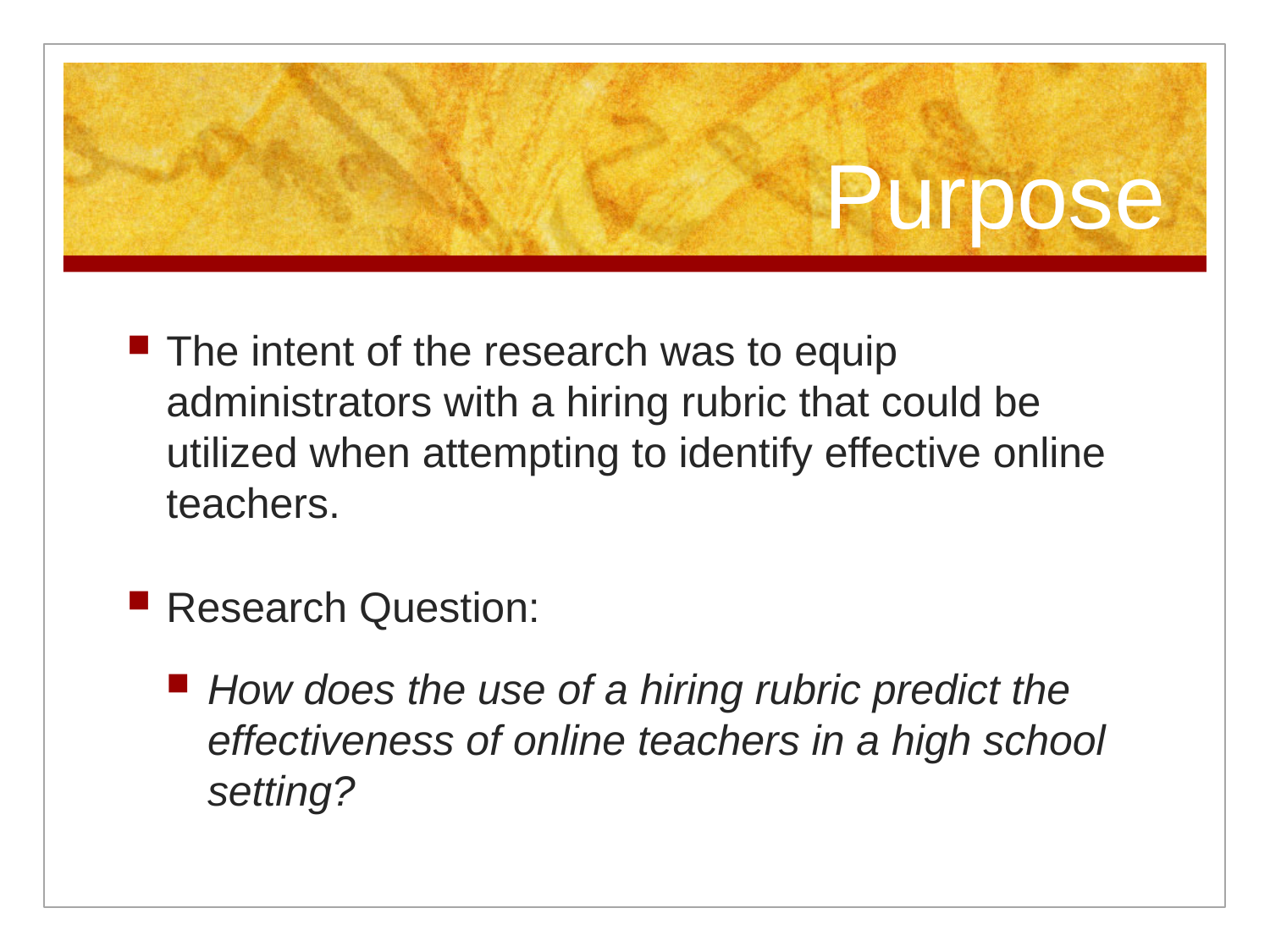

# Purpose
The intent of the research was to equip administrators with a hiring rubric that could be utilized when attempting to identify effective online teachers.
Research Question:
How does the use of a hiring rubric predict the effectiveness of online teachers in a high school setting?